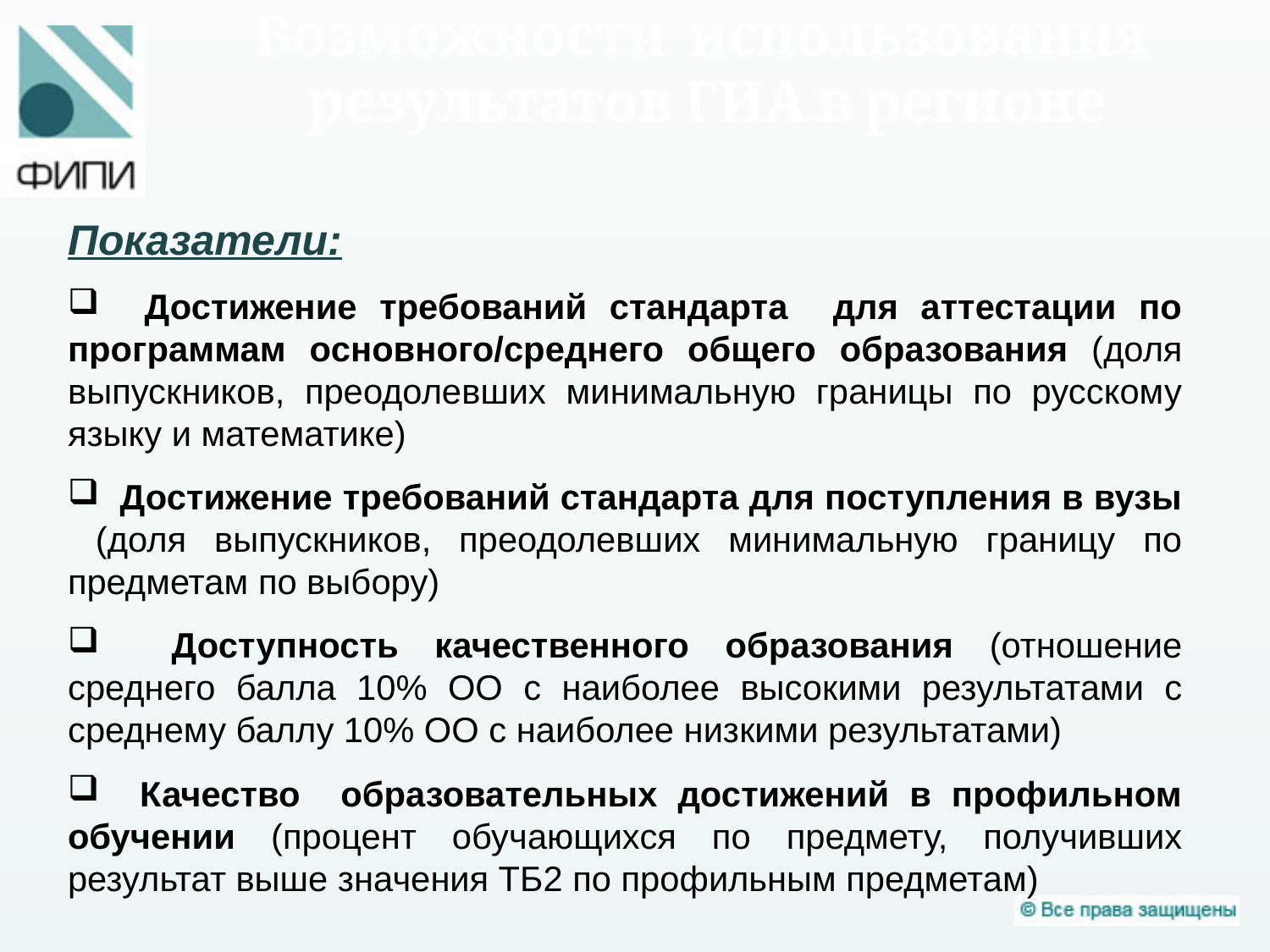

# Возможности  использования результатов ГИА в регионе

Показатели:
  Достижение требований стандарта  для аттестации по программам основного/среднего общего образования (доля выпускников, преодолевших минимальную границы по русскому языку и математике)
  Достижение требований стандарта для поступления в вузы  (доля выпускников, преодолевших минимальную границу по предметам по выбору)
  Доступность качественного образования (отношение среднего балла 10% ОО с наиболее высокими результатами с среднему баллу 10% ОО с наиболее низкими результатами)
  Качество  образовательных достижений в профильном обучении (процент обучающихся по предмету, получивших результат выше значения ТБ2 по профильным предметам)